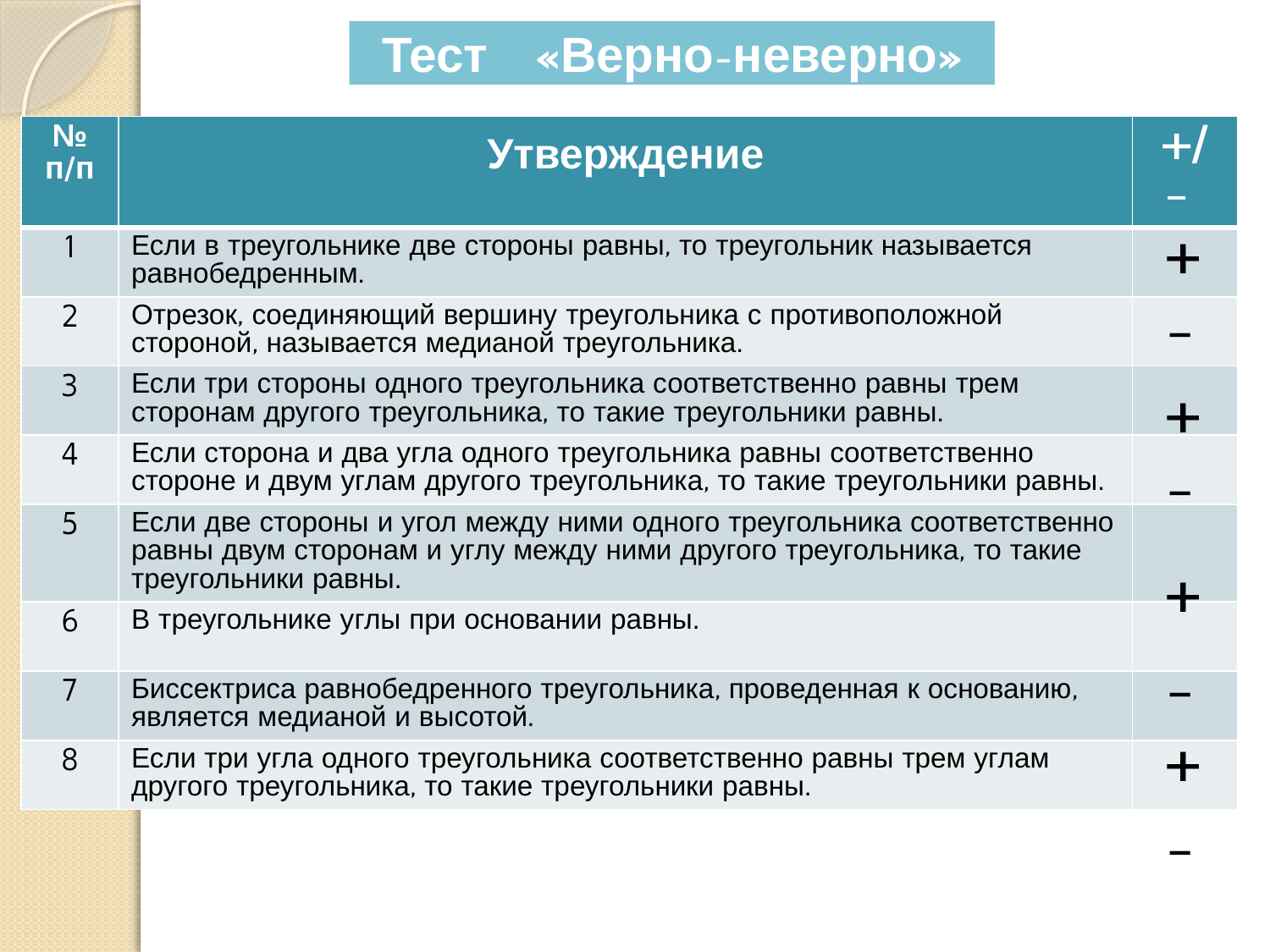

# Тест   «Верно-неверно»
| № п/п | Утверждение | +/ – |
| --- | --- | --- |
| 1 | Если в треугольнике две стороны равны, то треугольник называется равнобедренным. |  |
| 2 | Отрезок, соединяющий вершину треугольника с противоположной стороной, называется медианой треугольника. |  |
| 3 | Если три стороны одного треугольника соответственно равны трем сторонам другого треугольника, то такие треугольники равны. |  |
| 4 | Если сторона и два угла одного треугольника равны соответственно стороне и двум углам другого треугольника, то такие треугольники равны. |  |
| 5 | Если две стороны и угол между ними одного треугольника соответственно равны двум сторонам и углу между ними другого треугольника, то такие треугольники равны. |  |
| 6 | В треугольнике углы при основании равны. |  |
| 7 | Биссектриса равнобедренного треугольника, проведенная к основанию, является медианой и высотой. |  |
| 8 | Если три угла одного треугольника соответственно равны трем углам другого треугольника, то такие треугольники равны. |  |
+
–
+
–
+
–
+
–